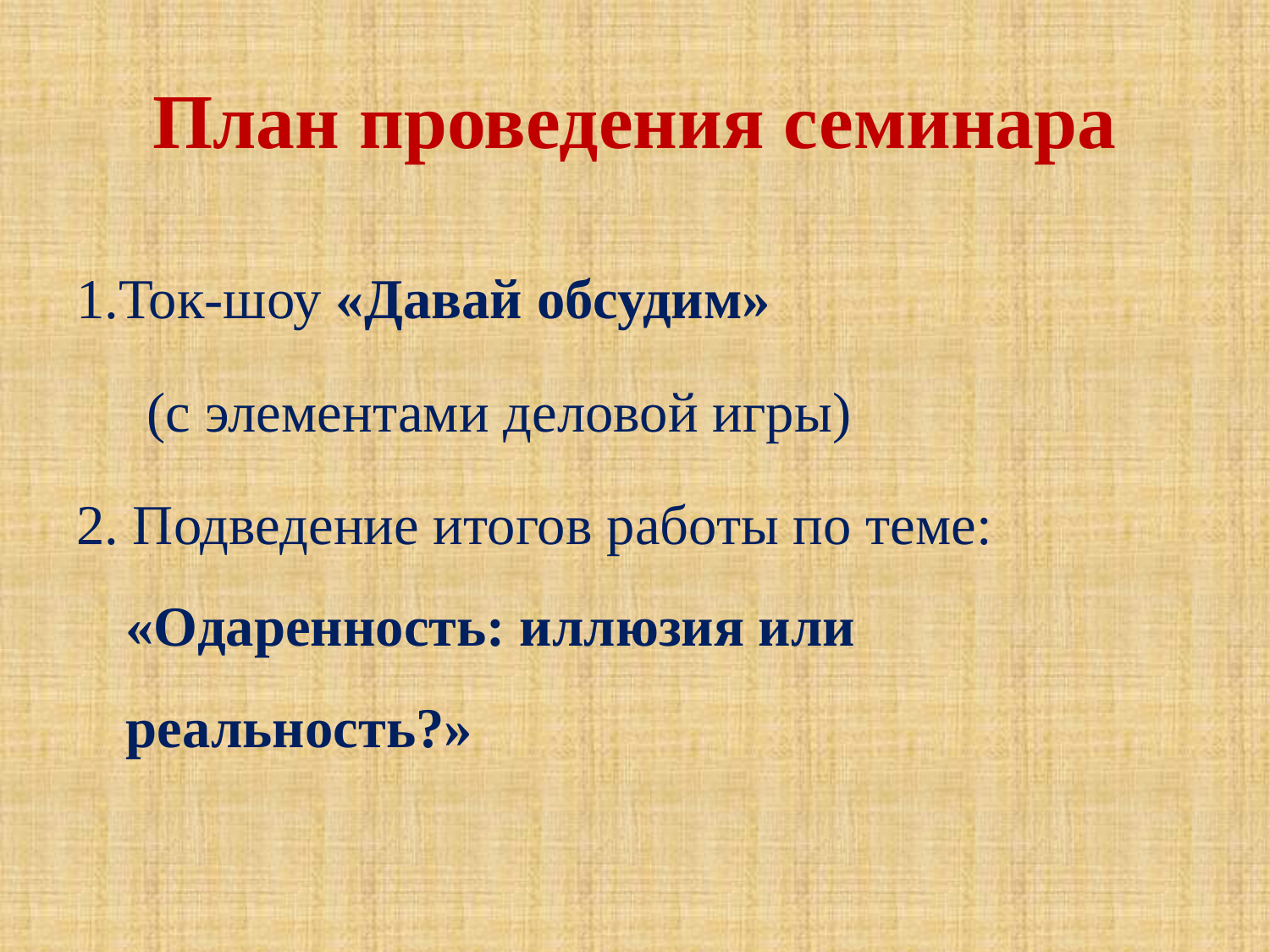

# План проведения семинара
1.Ток-шоу «Давай обсудим»
     (с элементами деловой игры)
2. Подведение итогов работы по теме:    «Одаренность: иллюзия или  реальность?»